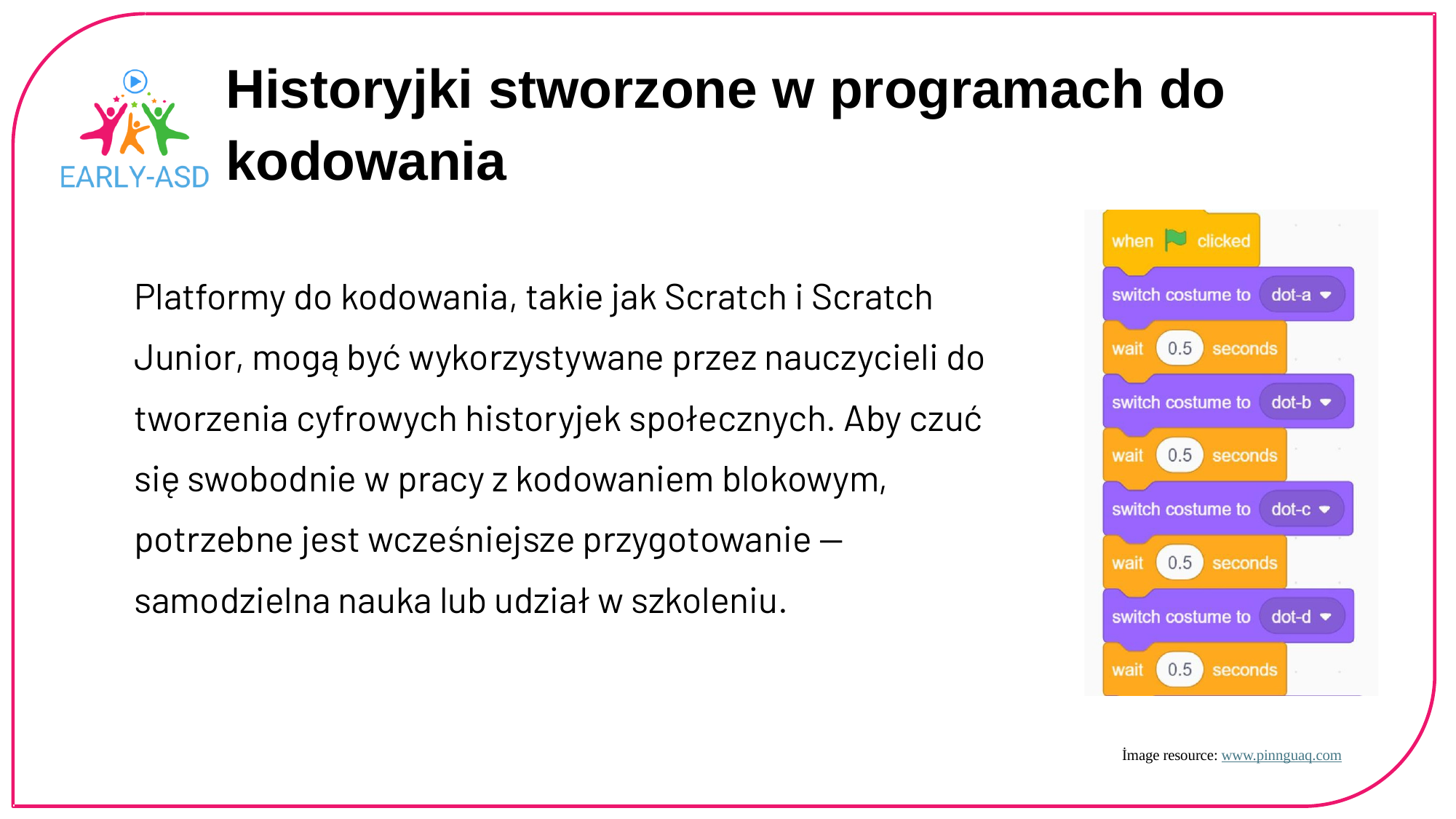

Historyjki stworzone w programach do kodowania

Platformy do kodowania, takie jak Scratch i Scratch Junior, mogą być wykorzystywane przez nauczycieli do tworzenia cyfrowych historyjek społecznych. Aby czuć się swobodnie w pracy z kodowaniem blokowym, potrzebne jest wcześniejsze przygotowanie — samodzielna nauka lub udział w szkoleniu.
İmage resource: www.pinnguaq.com